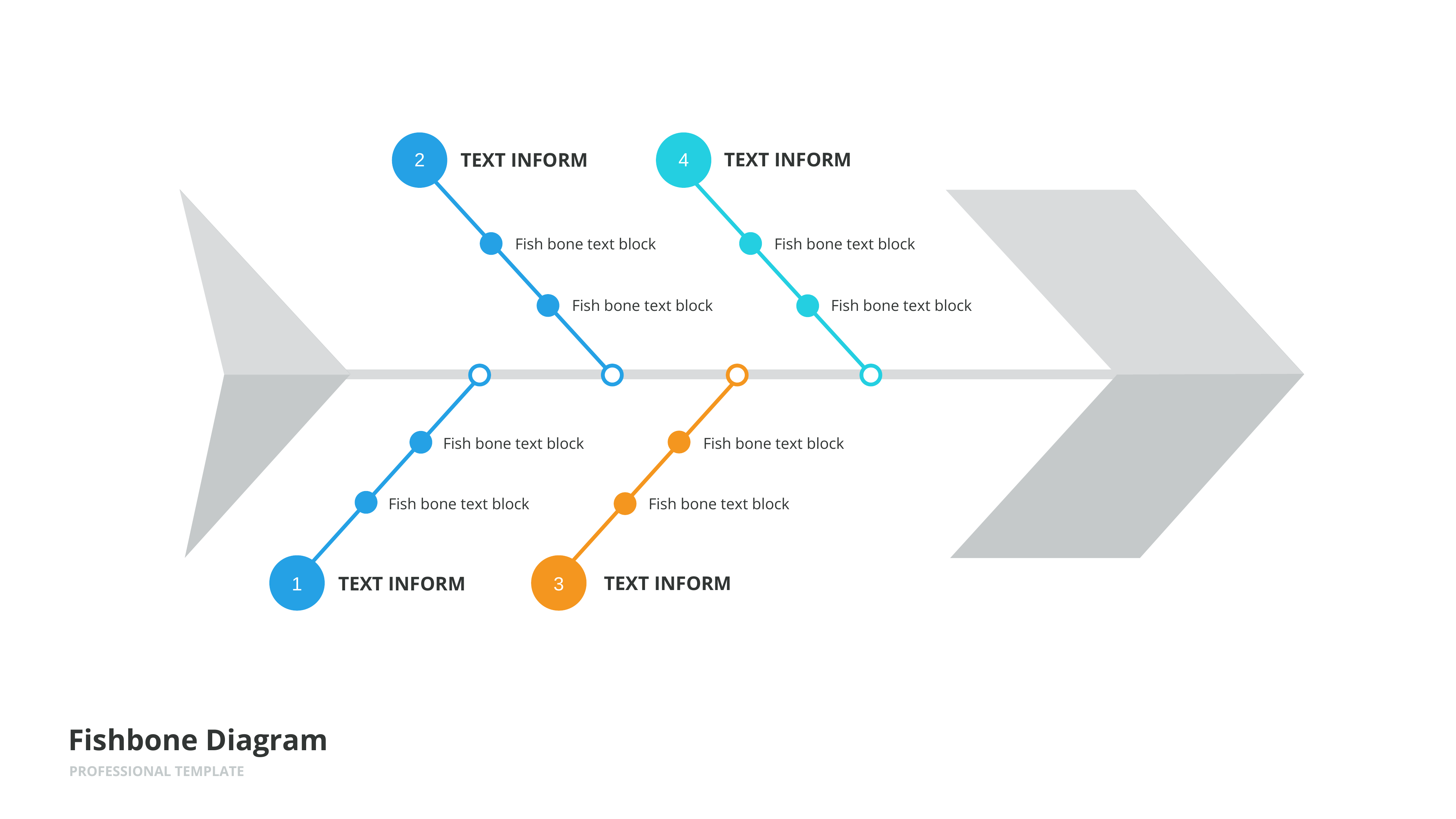

2
4
Text inform
Text inform

A
A
B
B
B
B
A
A
Fish bone text block
Fish bone text block

Fish bone text block
Fish bone text block

Fish bone text block
Fish bone text block

Fish bone text block
Fish bone text block

1
3
Text inform
Text inform